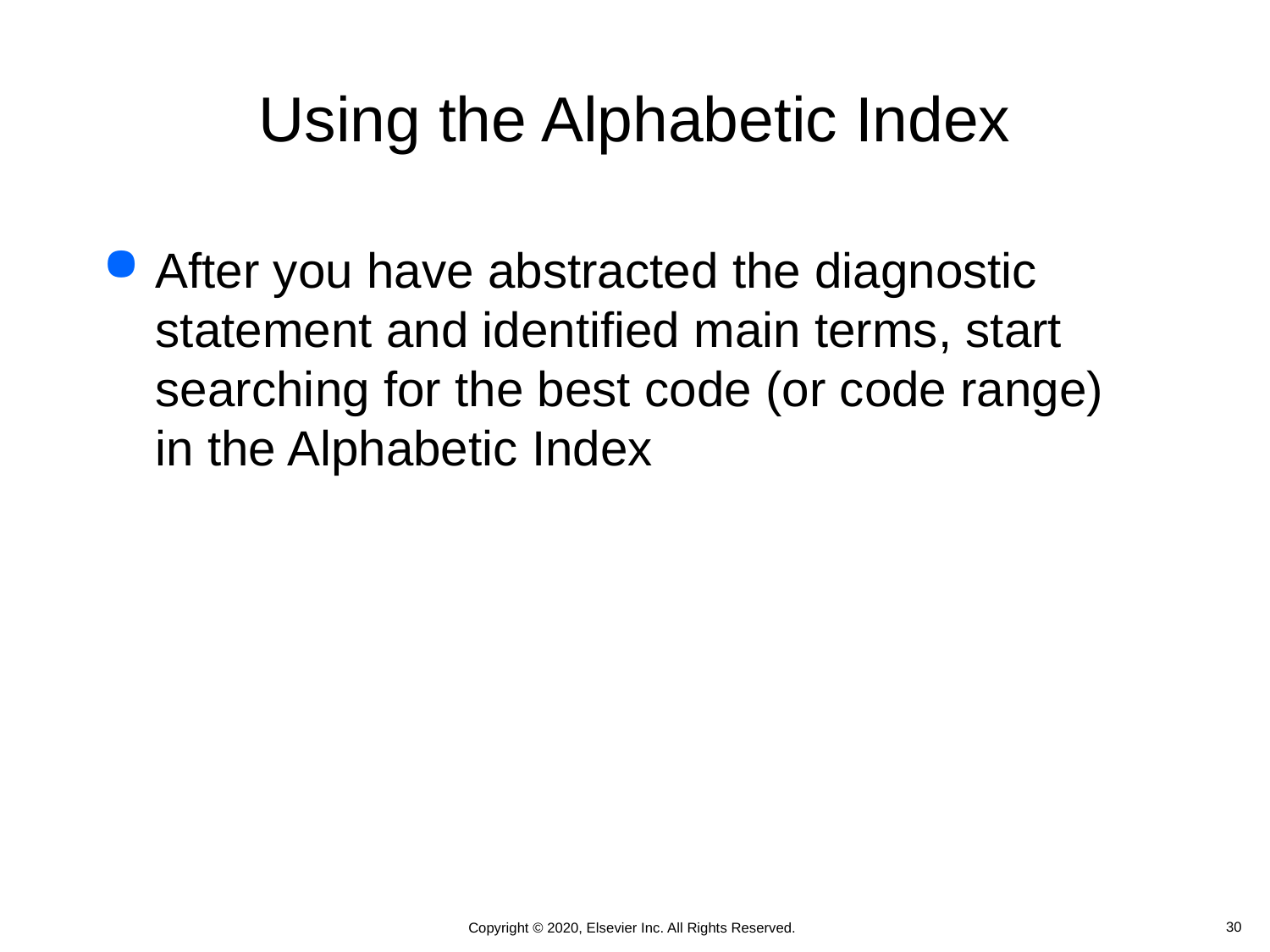

# Using the Alphabetic Index
After you have abstracted the diagnostic statement and identified main terms, start searching for the best code (or code range) in the Alphabetic Index
 30